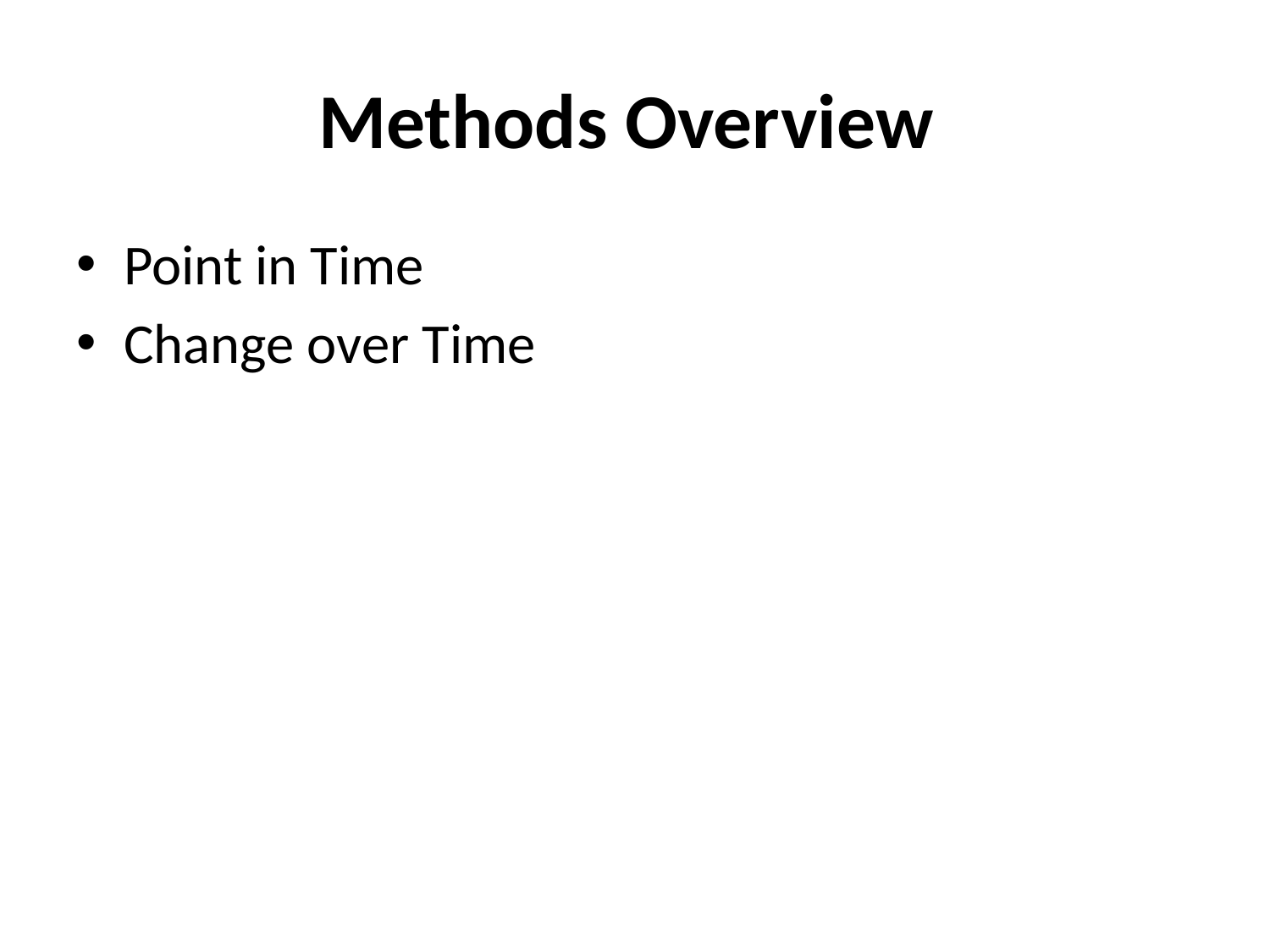

# Methods Overview
Point in Time
Change over Time